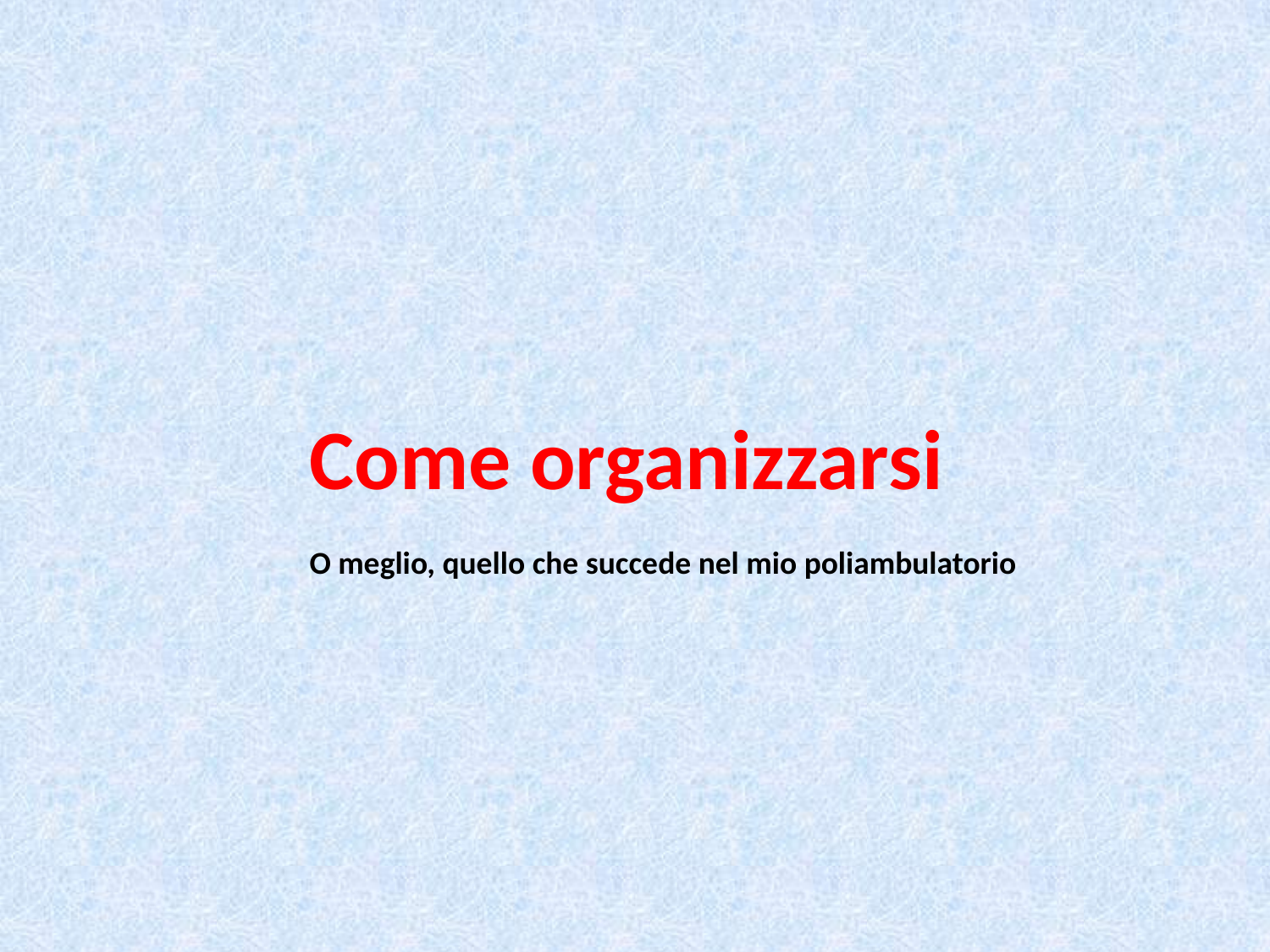

# Come organizzarsi
O meglio, quello che succede nel mio poliambulatorio